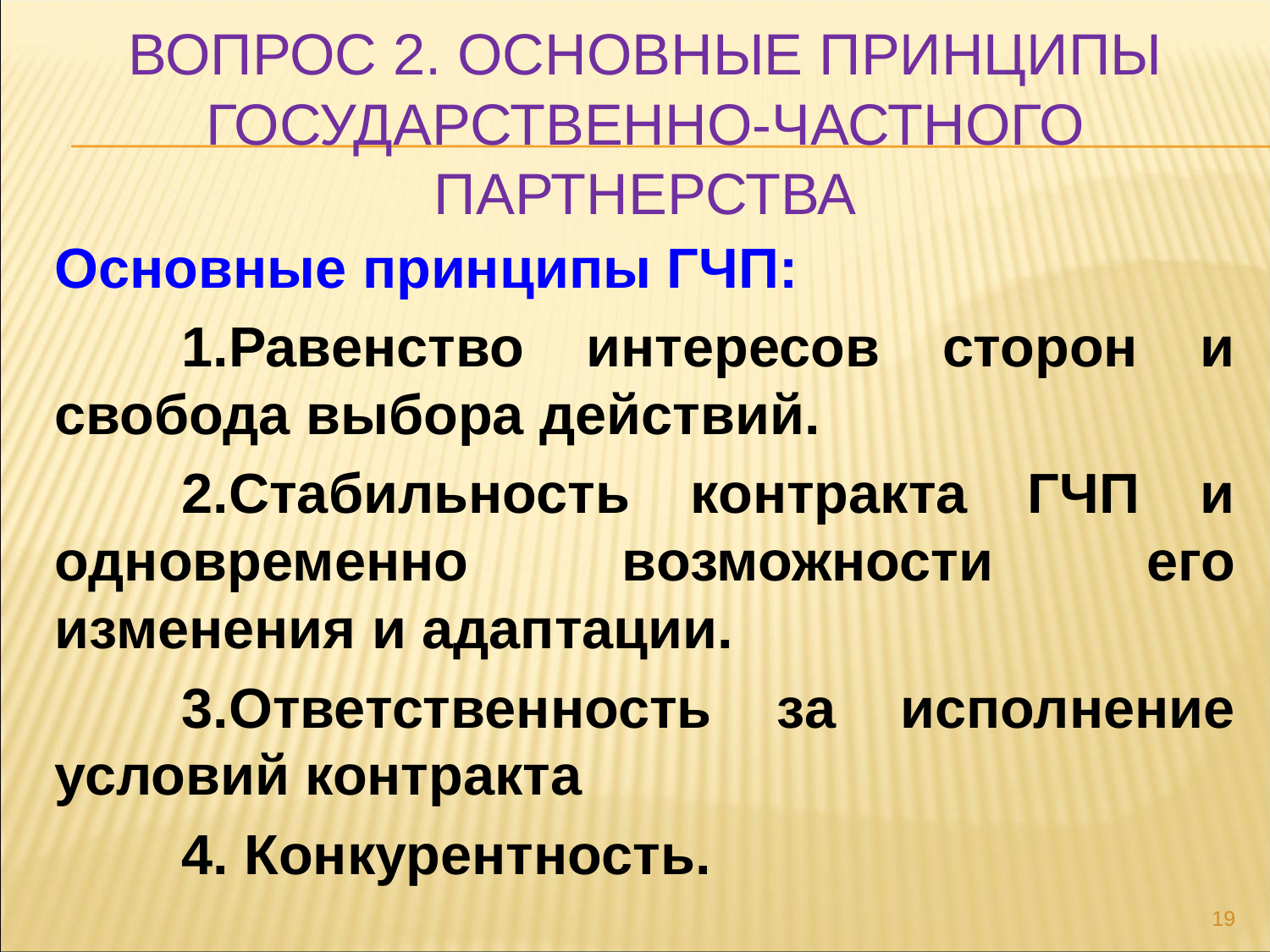

# ВОПРОС 2. ОСНОВНЫЕ ПРИНЦИПЫ ГОСУДАРСТВЕННО-ЧАСТНОГО ПАРТНЕРСТВА
Основные принципы ГЧП:
	1.Равенство интересов сторон и свобода выбора действий.
	2.Стабильность контракта ГЧП и одновременно возможности его изменения и адаптации.
	3.Ответственность за исполнение условий контракта
	4. Конкурентность.

19